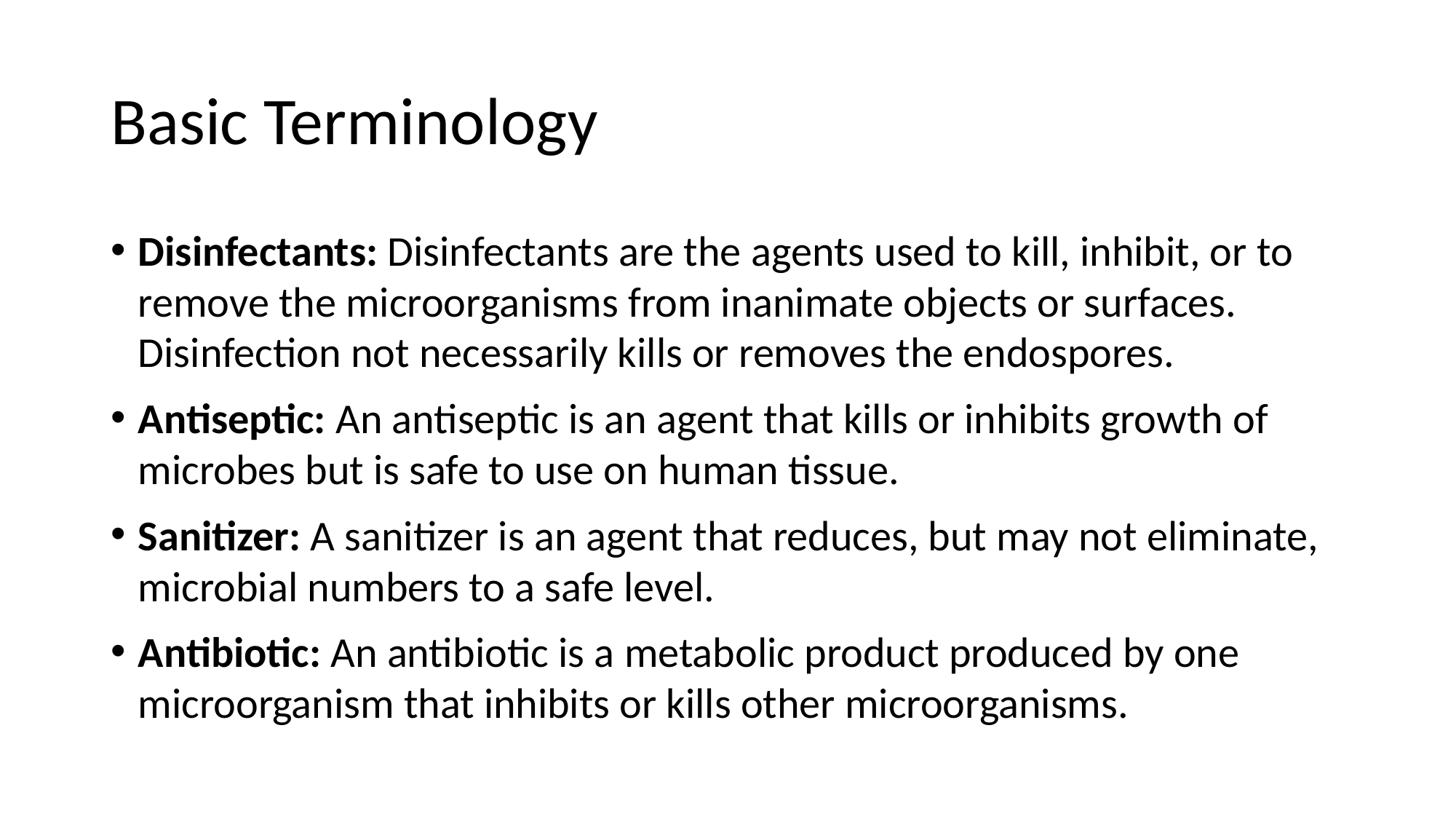

# Basic Terminology
Disinfectants: Disinfectants are the agents used to kill, inhibit, or to remove the microorganisms from inanimate objects or surfaces. Disinfection not necessarily kills or removes the endospores.
Antiseptic: An antiseptic is an agent that kills or inhibits growth of microbes but is safe to use on human tissue.
Sanitizer: A sanitizer is an agent that reduces, but may not eliminate, microbial numbers to a safe level.
Antibiotic: An antibiotic is a metabolic product produced by one microorganism that inhibits or kills other microorganisms.